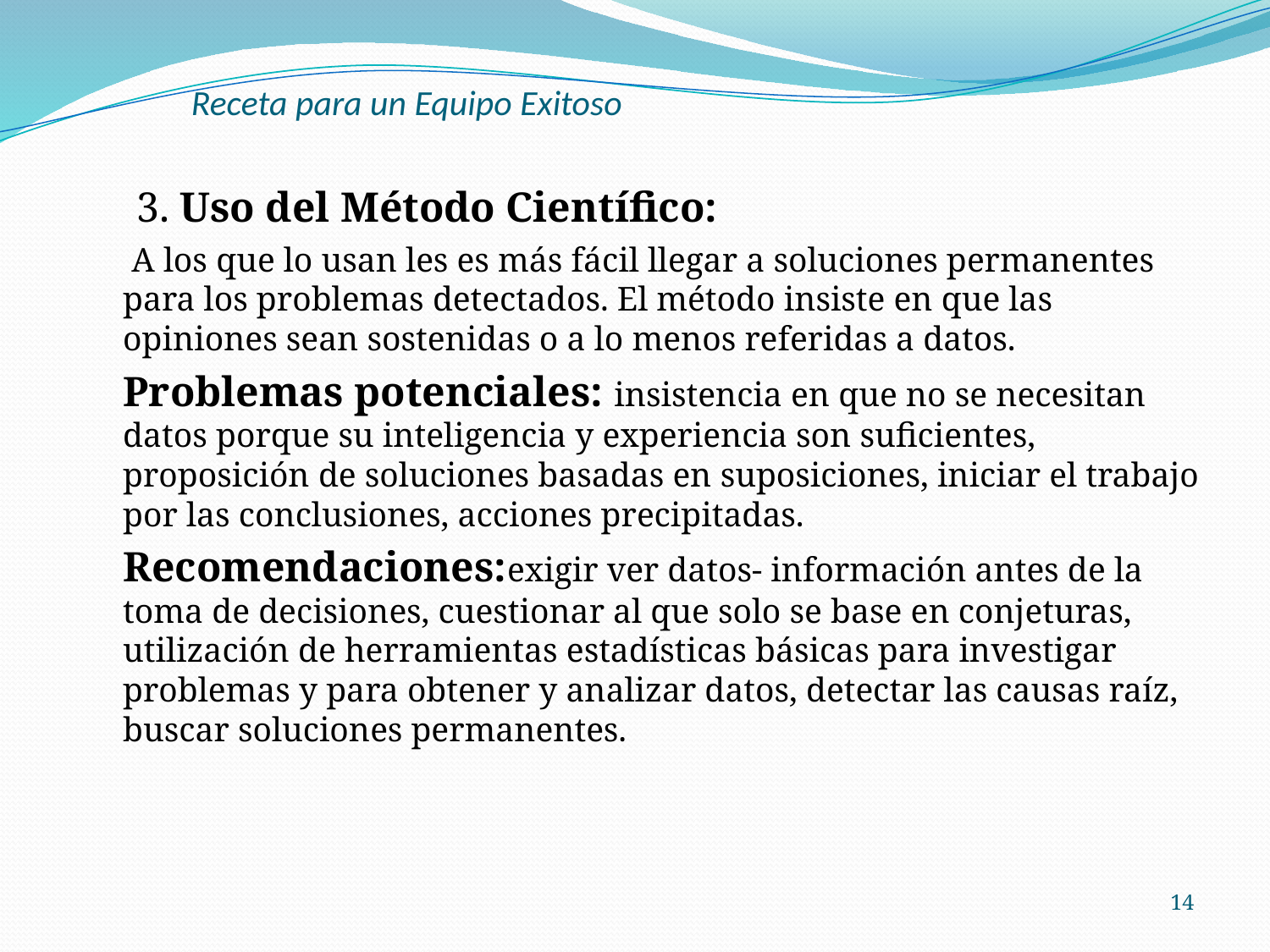

# Receta para un Equipo Exitoso

 3. Uso del Método Científico:
 A los que lo usan les es más fácil llegar a soluciones permanentes para los problemas detectados. El método insiste en que las opiniones sean sostenidas o a lo menos referidas a datos.
Problemas potenciales: insistencia en que no se necesitan datos porque su inteligencia y experiencia son suficientes, proposición de soluciones basadas en suposiciones, iniciar el trabajo por las conclusiones, acciones precipitadas.
Recomendaciones:exigir ver datos- información antes de la toma de decisiones, cuestionar al que solo se base en conjeturas, utilización de herramientas estadísticas básicas para investigar problemas y para obtener y analizar datos, detectar las causas raíz, buscar soluciones permanentes.

14